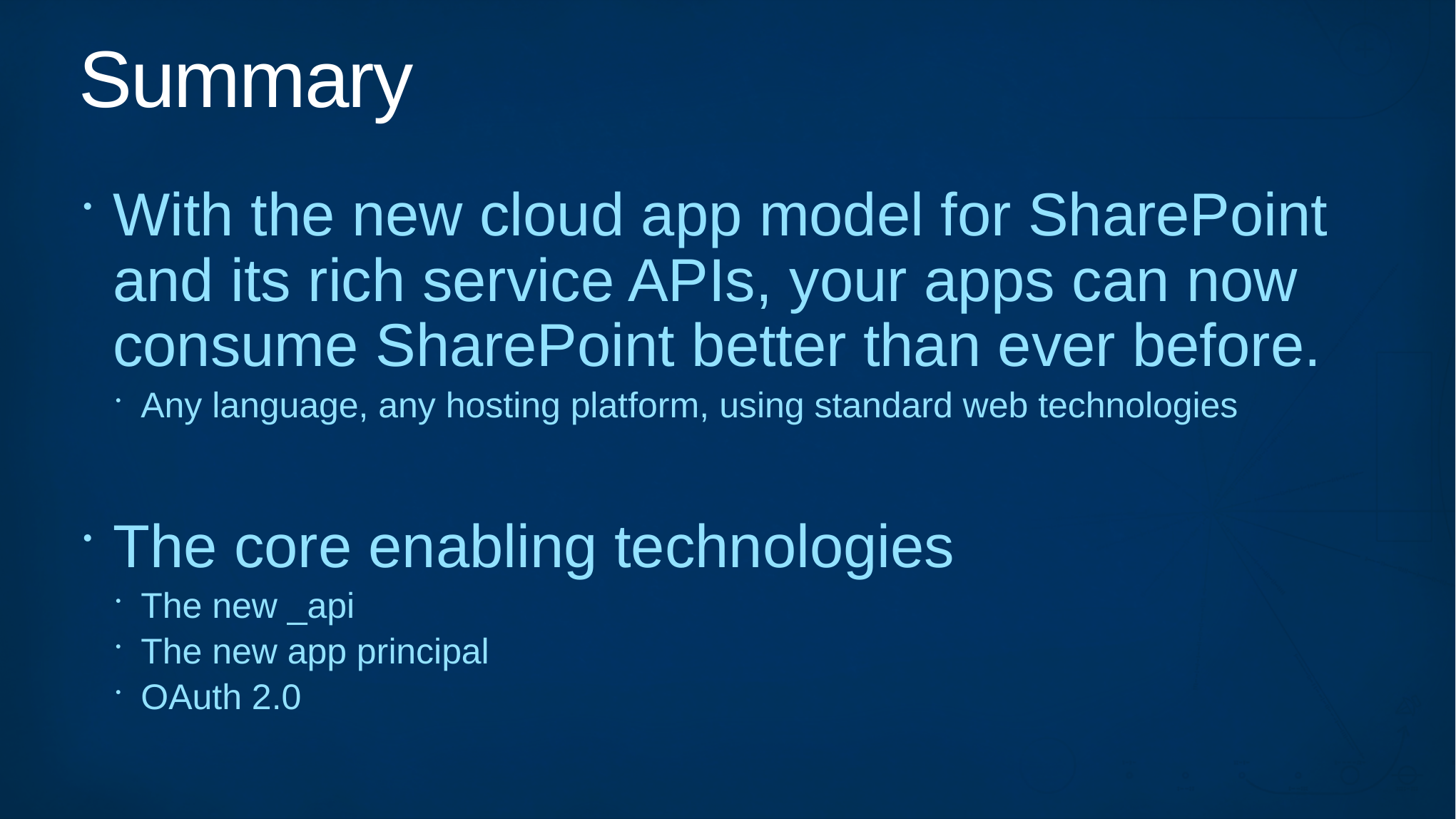

# Summary
With the new cloud app model for SharePoint and its rich service APIs, your apps can now consume SharePoint better than ever before.
Any language, any hosting platform, using standard web technologies

The core enabling technologies
The new _api
The new app principal
OAuth 2.0